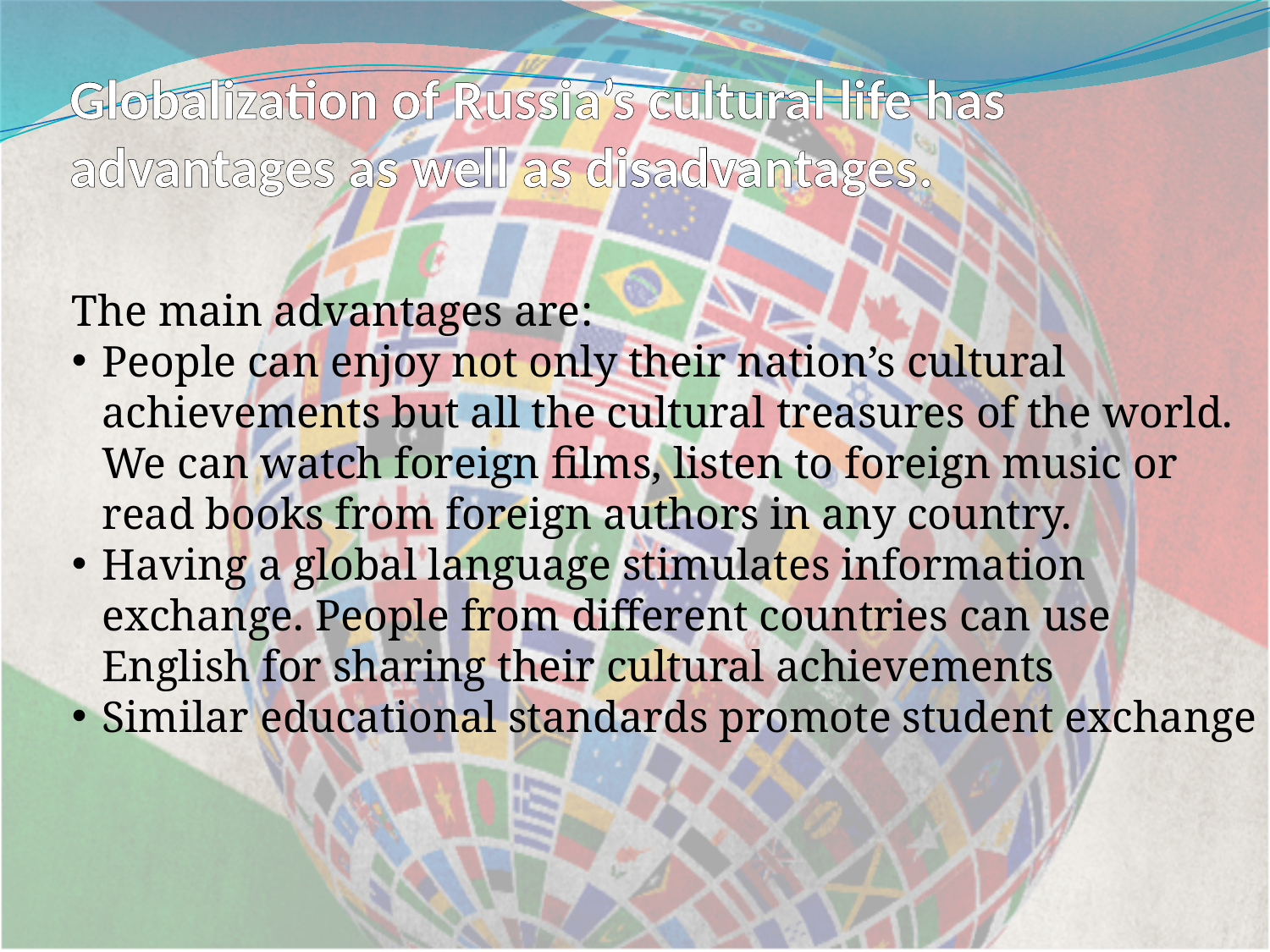

# Globalization of Russia’s cultural life has advantages as well as disadvantages.
The main advantages are:
People can enjoy not only their nation’s cultural achievements but all the cultural treasures of the world. We can watch foreign films, listen to foreign music or read books from foreign authors in any country.
Having a global language stimulates information exchange. People from different countries can use English for sharing their cultural achievements
Similar educational standards promote student exchange